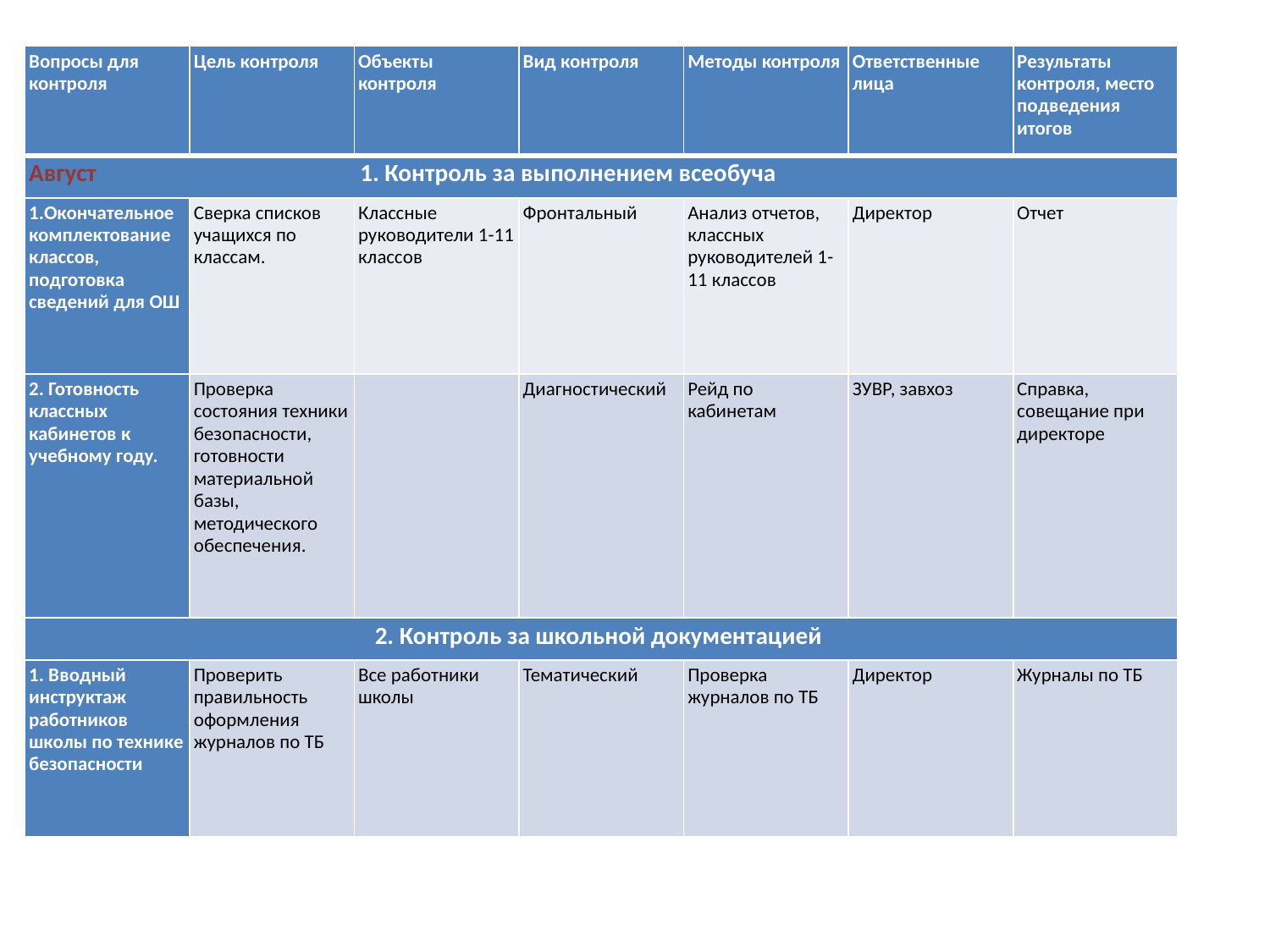

| Вопросы для контроля | Цель контроля | Объекты контроля | Вид контроля | Методы контроля | Ответственные лица | Результаты контроля, место подведения итогов |
| --- | --- | --- | --- | --- | --- | --- |
| Август 1. Контроль за выполнением всеобуча |  |  |  |  |  |  |
| 1.Окончательное комплектование классов, подготовка сведений для ОШ | Сверка списков учащихся по классам. | Классные руководители 1-11 классов | Фронтальный | Анализ отчетов, классных руководителей 1-11 классов | Директор | Отчет |
| 2. Готовность классных кабинетов к учебному году. | Проверка состояния техники безопасности, готовности материальной базы, методического обеспечения. |  | Диагностический | Рейд по кабинетам | ЗУВР, завхоз | Справка, совещание при директоре |
| 2. Контроль за школьной документацией |  |  |  |  |  |  |
| 1. Вводный инструктаж работников школы по технике безопасности | Проверить правильность оформления журналов по ТБ | Все работники школы | Тематический | Проверка журналов по ТБ | Директор | Журналы по ТБ |